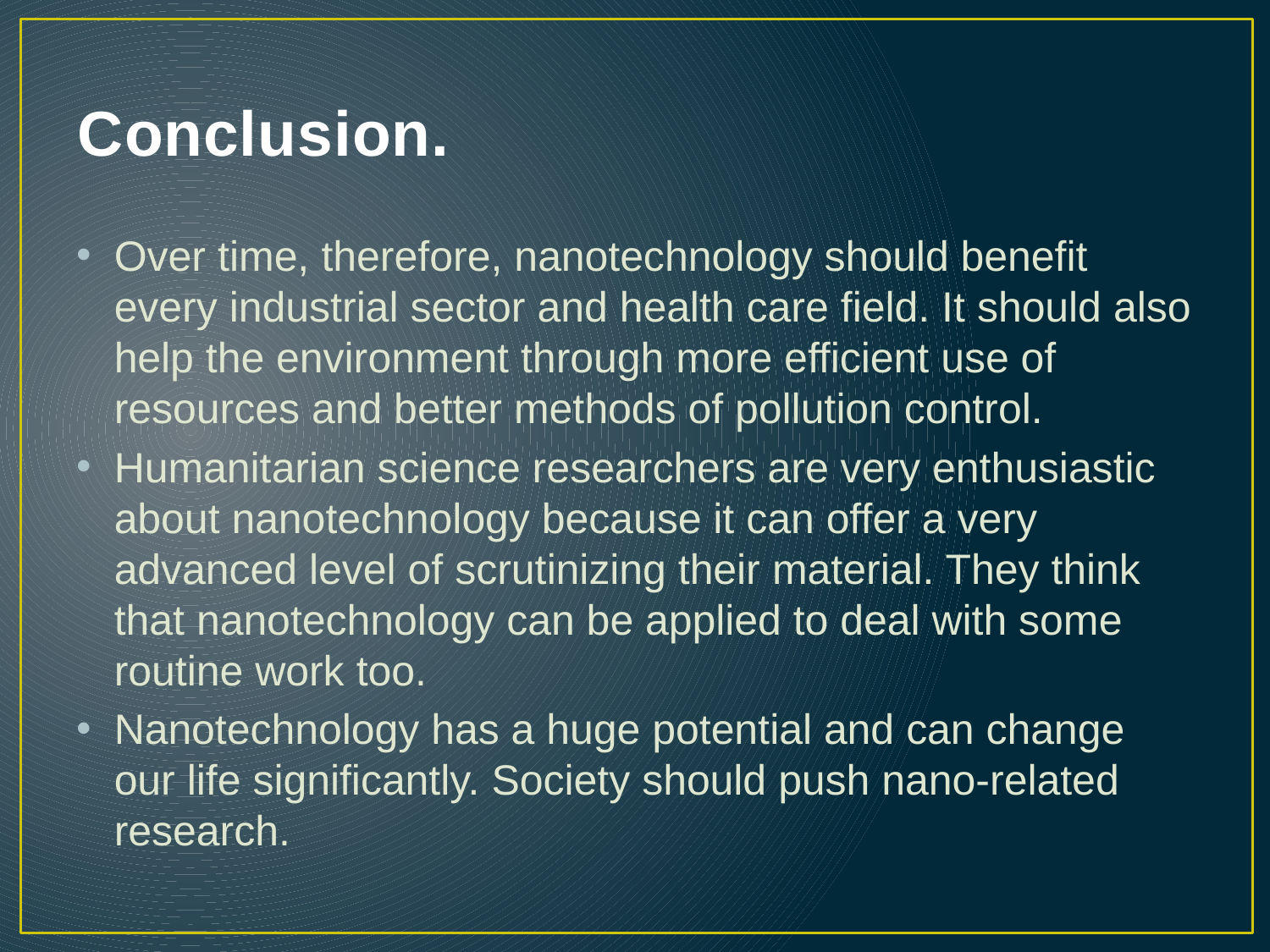

# Conclusion.
Over time, therefore, nanotechnology should benefit every industrial sector and health care field. It should also help the environment through more efficient use of resources and better methods of pollution control.
Humanitarian science researchers are very enthusiastic about nanotechnology because it can offer a very advanced level of scrutinizing their material. They think that nanotechnology can be applied to deal with some routine work too.
Nanotechnology has a huge potential and can change our life significantly. Society should push nano-related research.